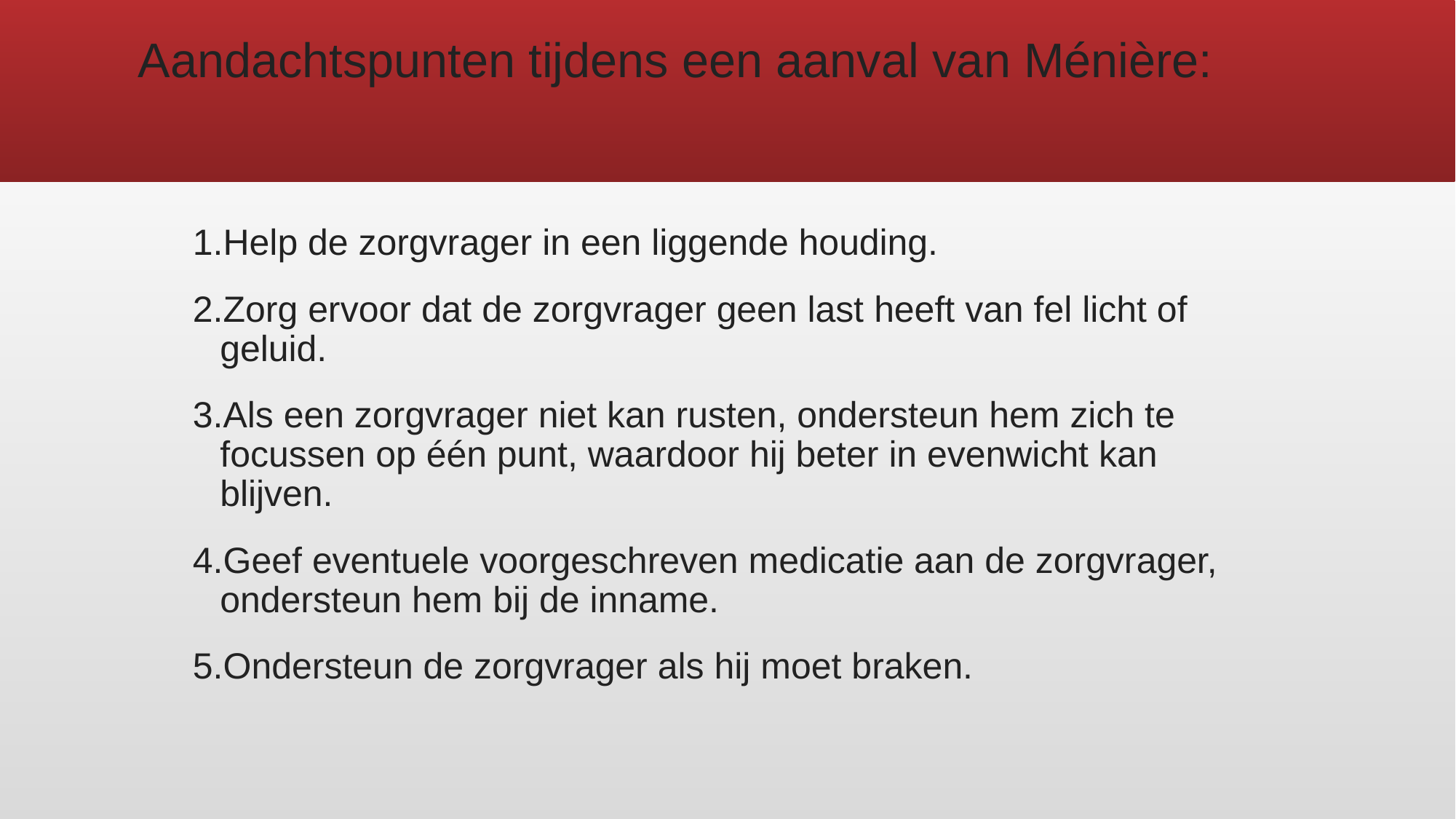

# Aandachtspunten tijdens een aanval van Ménière:
Help de zorgvrager in een liggende houding.
Zorg ervoor dat de zorgvrager geen last heeft van fel licht of geluid.
Als een zorgvrager niet kan rusten, ondersteun hem zich te focussen op één punt, waardoor hij beter in evenwicht kan blijven.
Geef eventuele voorgeschreven medicatie aan de zorgvrager, ondersteun hem bij de inname.
Ondersteun de zorgvrager als hij moet braken.